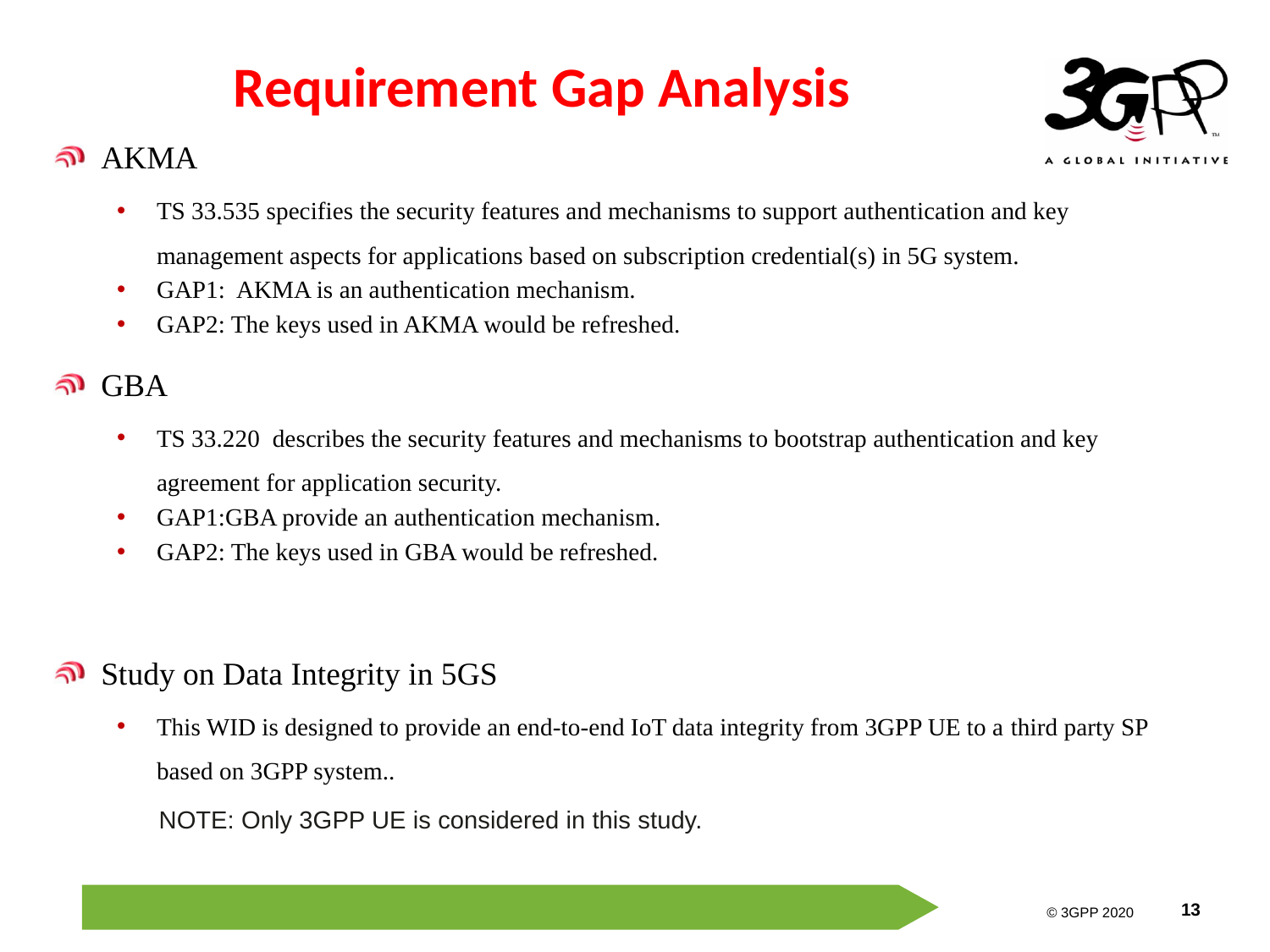

# Requirement Gap Analysis
AKMA
TS 33.535 specifies the security features and mechanisms to support authentication and key management aspects for applications based on subscription credential(s) in 5G system.
GAP1:  AKMA is an authentication mechanism.
GAP2: The keys used in AKMA would be refreshed.

GBA
TS 33.220  describes the security features and mechanisms to bootstrap authentication and key agreement for application security.
GAP1:GBA provide an authentication mechanism.
GAP2: The keys used in GBA would be refreshed.
Study on Data Integrity in 5GS
This WID is designed to provide an end-to-end IoT data integrity from 3GPP UE to a third party SP based on 3GPP system..
      NOTE: Only 3GPP UE is considered in this study.